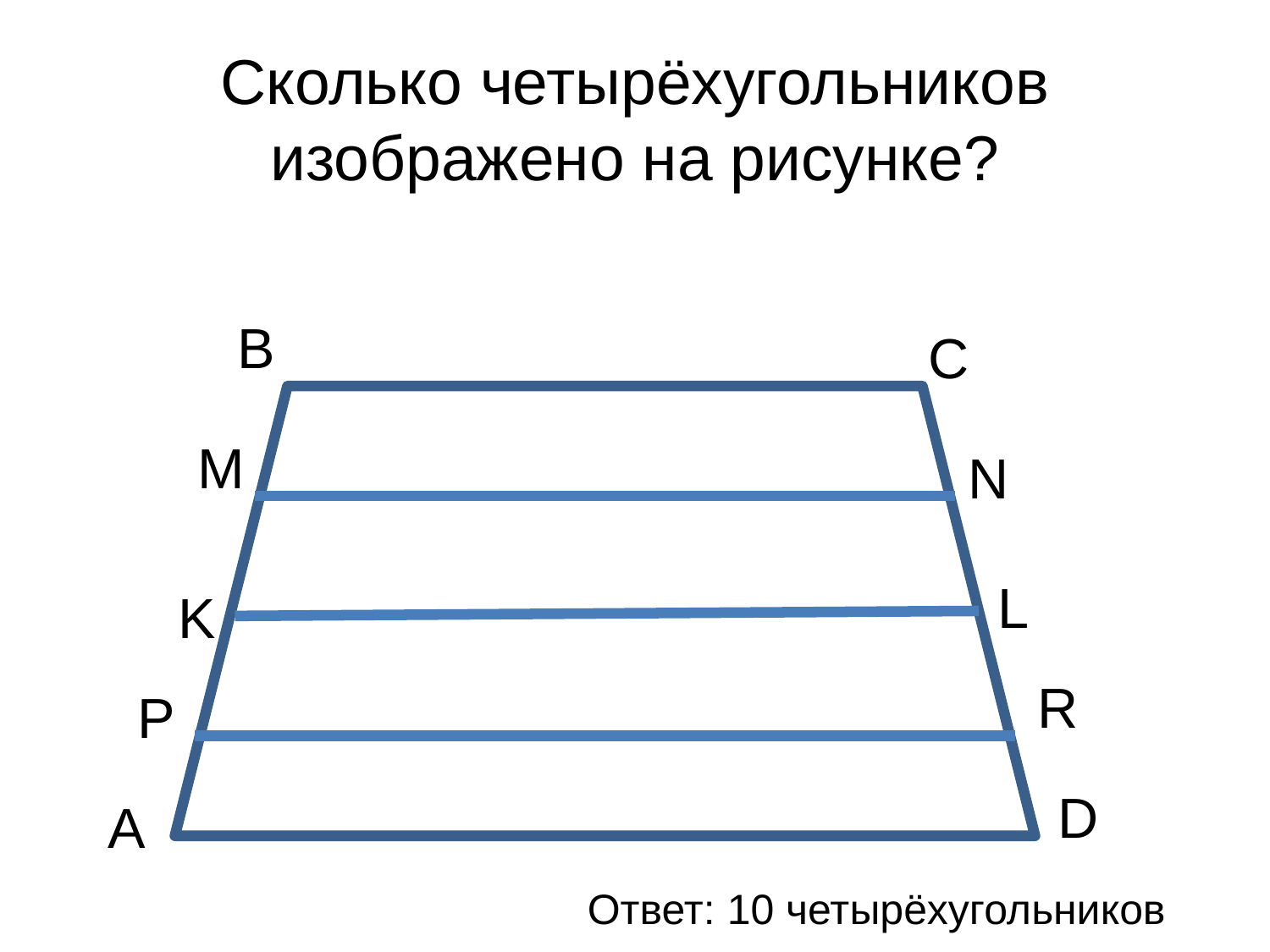

# Сколько четырёхугольников изображено на рисунке?
B
C

M
N
L
K
R
P
D
А
Ответ: 10 четырёхугольников